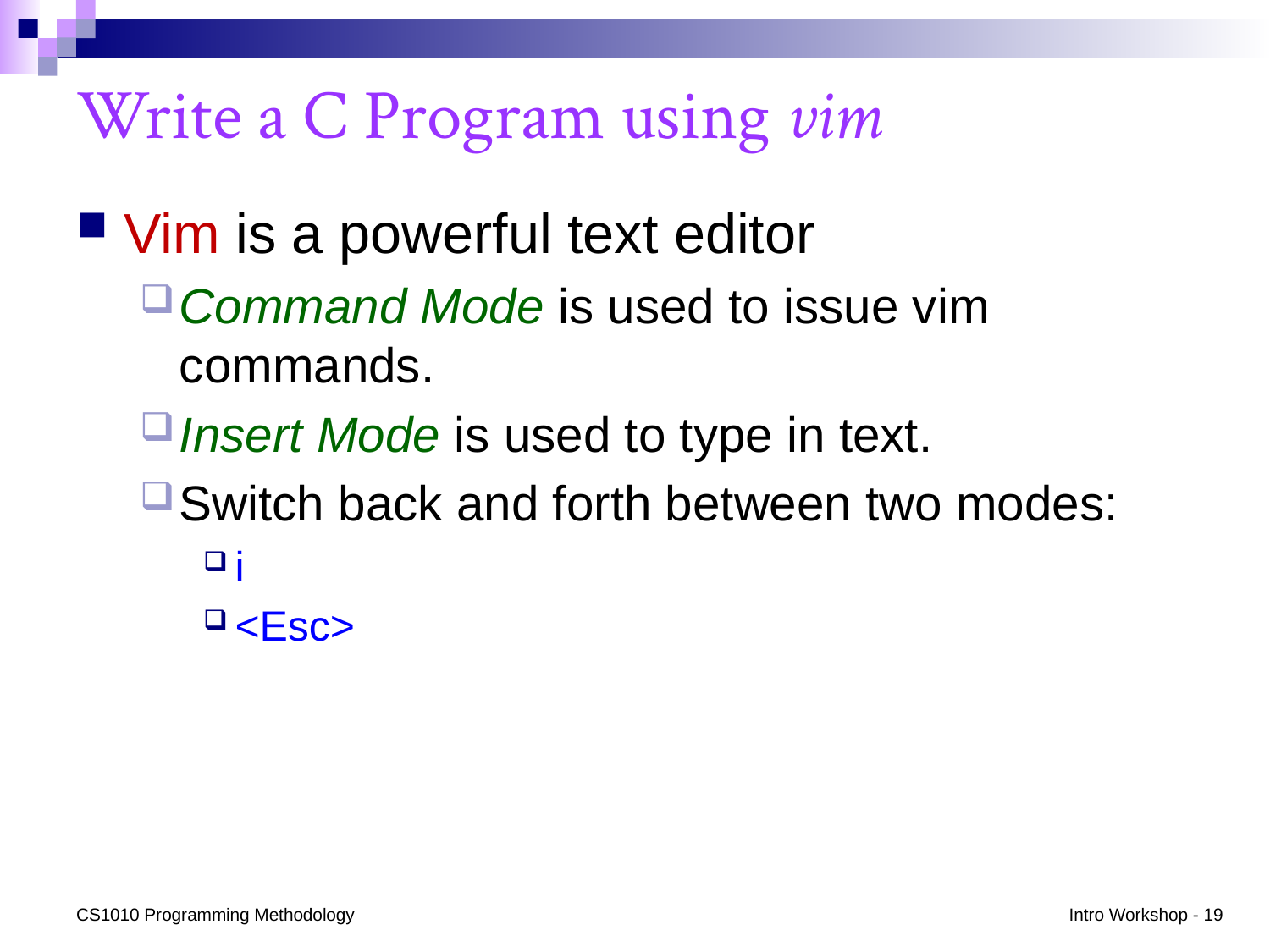

# Write a C Program using vim
Vim is a powerful text editor
Command Mode is used to issue vim commands.
Insert Mode is used to type in text.
Switch back and forth between two modes:
i
<Esc>
CS1010 Programming Methodology
Intro Workshop - 19